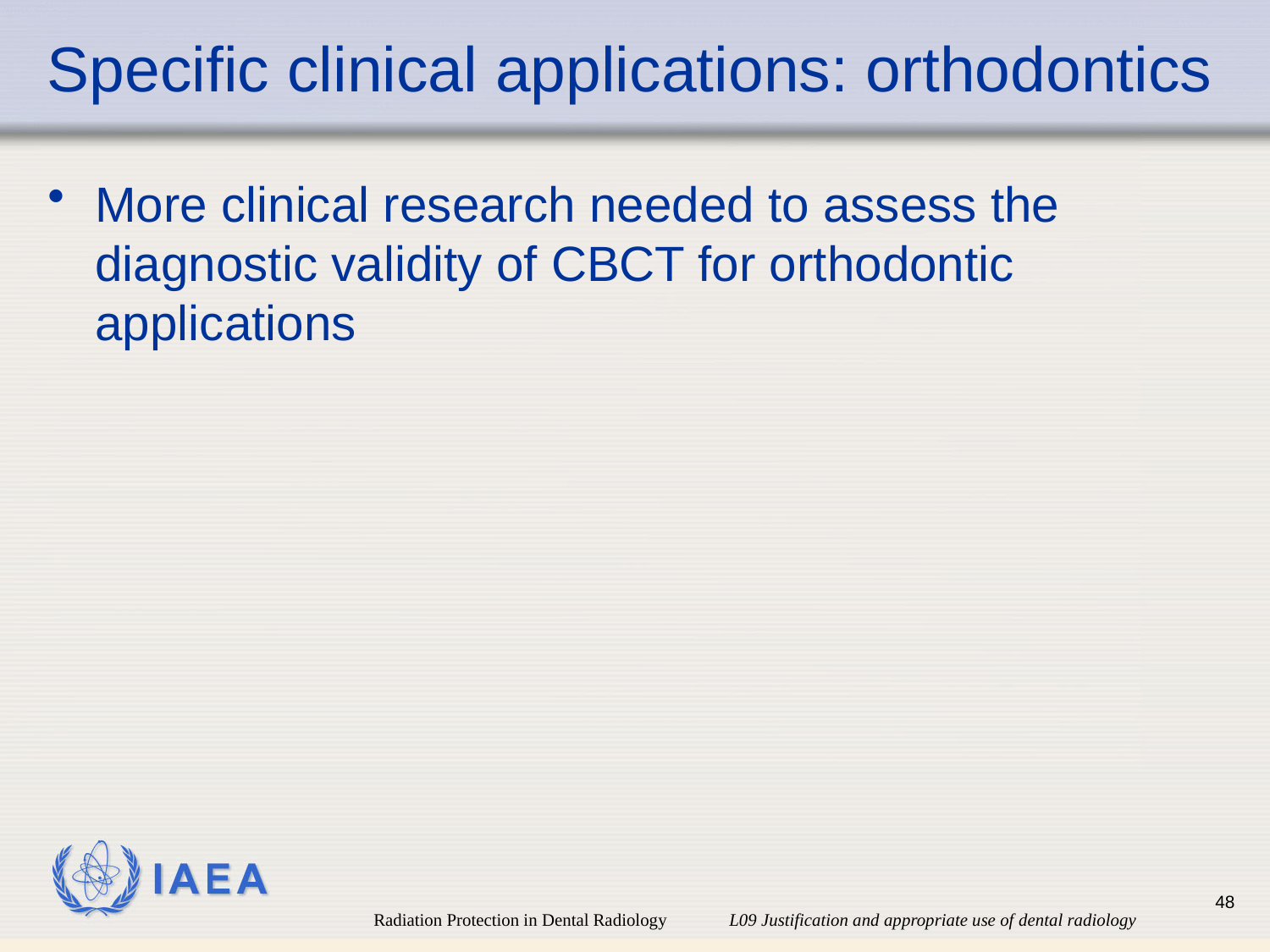

# Specific clinical applications: orthodontics
More clinical research needed to assess the diagnostic validity of CBCT for orthodontic applications

48
Radiation Protection in Dental Radiology              L09 Justification and appropriate use of dental radiology